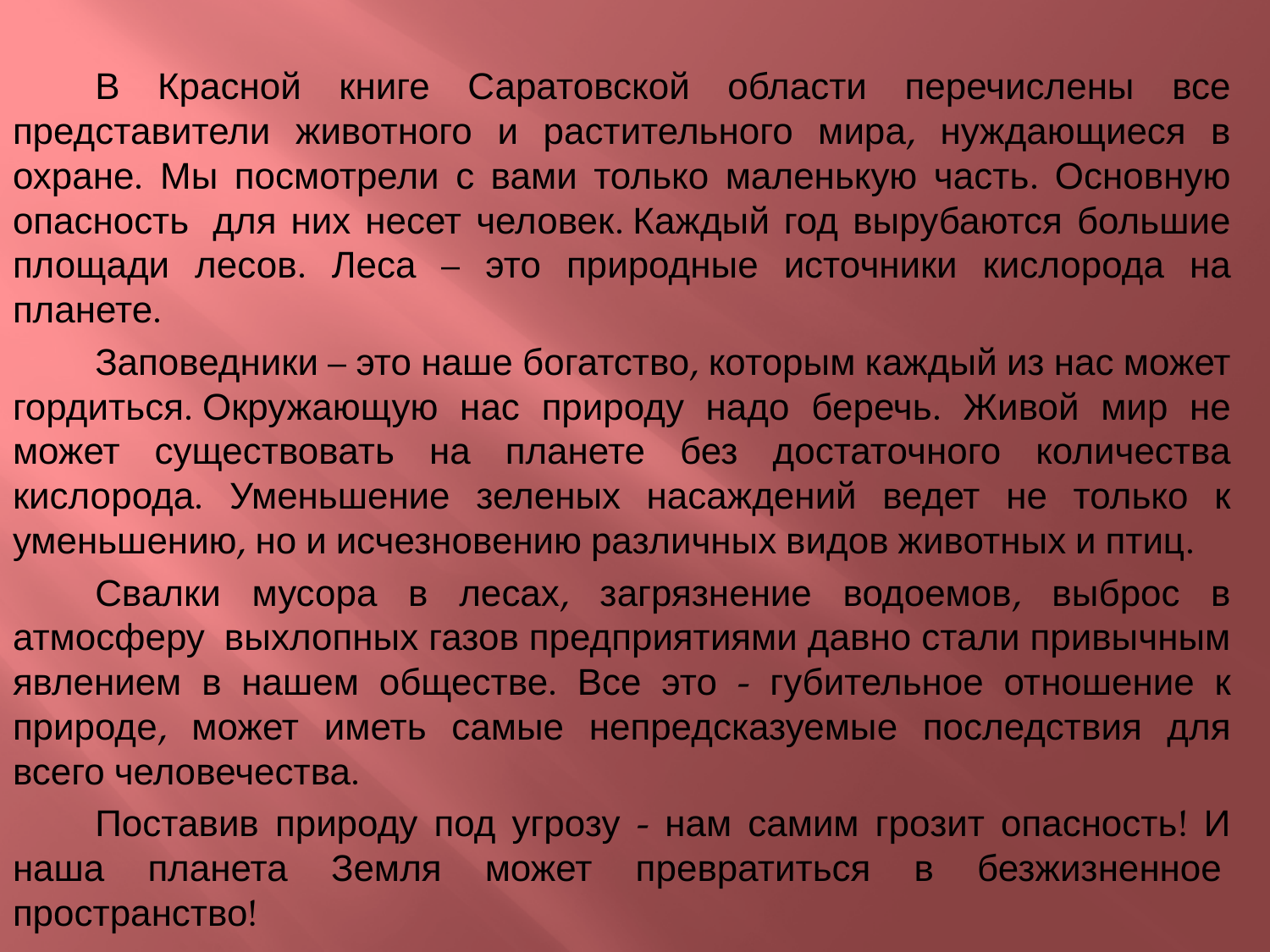

В Красной книге Саратовской области перечислены все представители животного и растительного мира, нуждающиеся в охране. Мы посмотрели с вами только маленькую часть. Основную опасность  для них несет человек. Каждый год вырубаются большие площади лесов. Леса – это природные источники кислорода на планете.
Заповедники – это наше богатство, которым каждый из нас может гордиться. Окружающую нас природу надо беречь. Живой мир не может существовать на планете без достаточного количества кислорода. Уменьшение зеленых насаждений ведет не только к уменьшению, но и исчезновению различных видов животных и птиц.
Свалки мусора в лесах, загрязнение водоемов, выброс в атмосферу  выхлопных газов предприятиями давно стали привычным явлением в нашем обществе. Все это - губительное отношение к природе, может иметь самые непредсказуемые последствия для всего человечества.
Поставив природу под угрозу - нам самим грозит опасность! И наша планета Земля может превратиться в безжизненное  пространство!